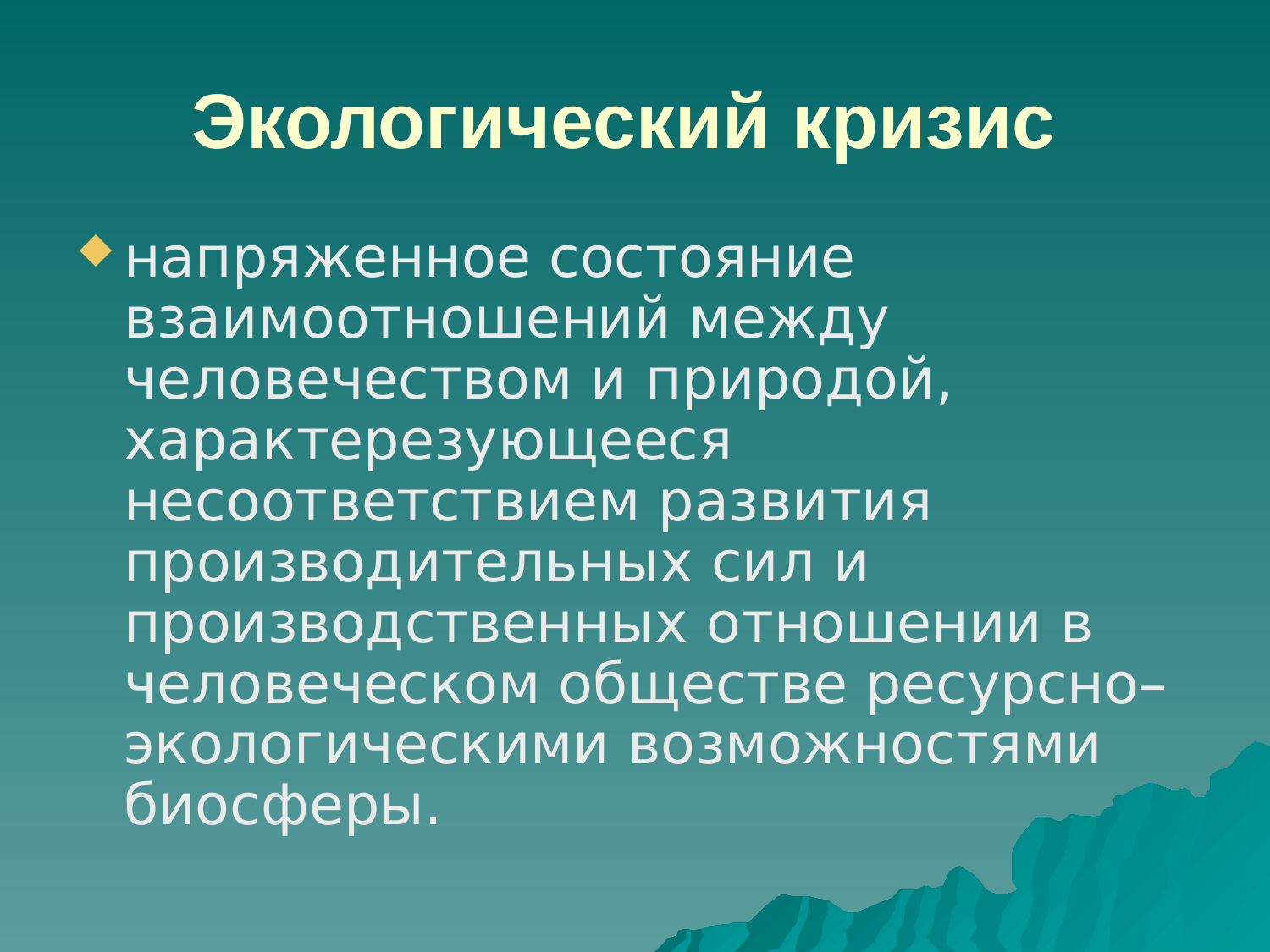

# Экологический кризис
напряженное состояние взаимоотношений между человечеством и природой, характерезующееся несоответствием развития производительных сил и производственных отношении в человеческом обществе ресурсно–экологическими возможностями биосферы.